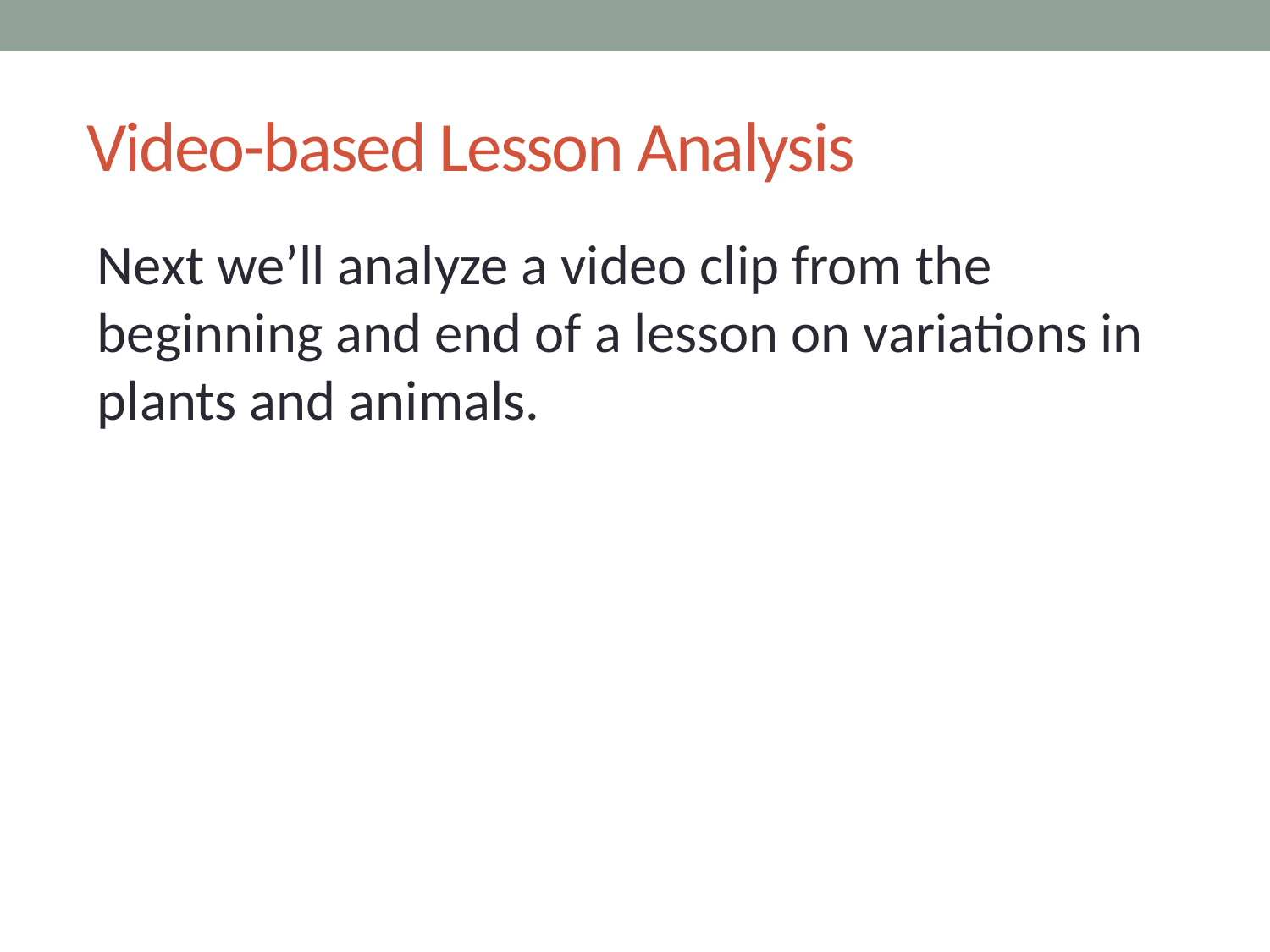

# Video-based Lesson Analysis
Next we’ll analyze a video clip from the beginning and end of a lesson on variations in plants and animals.